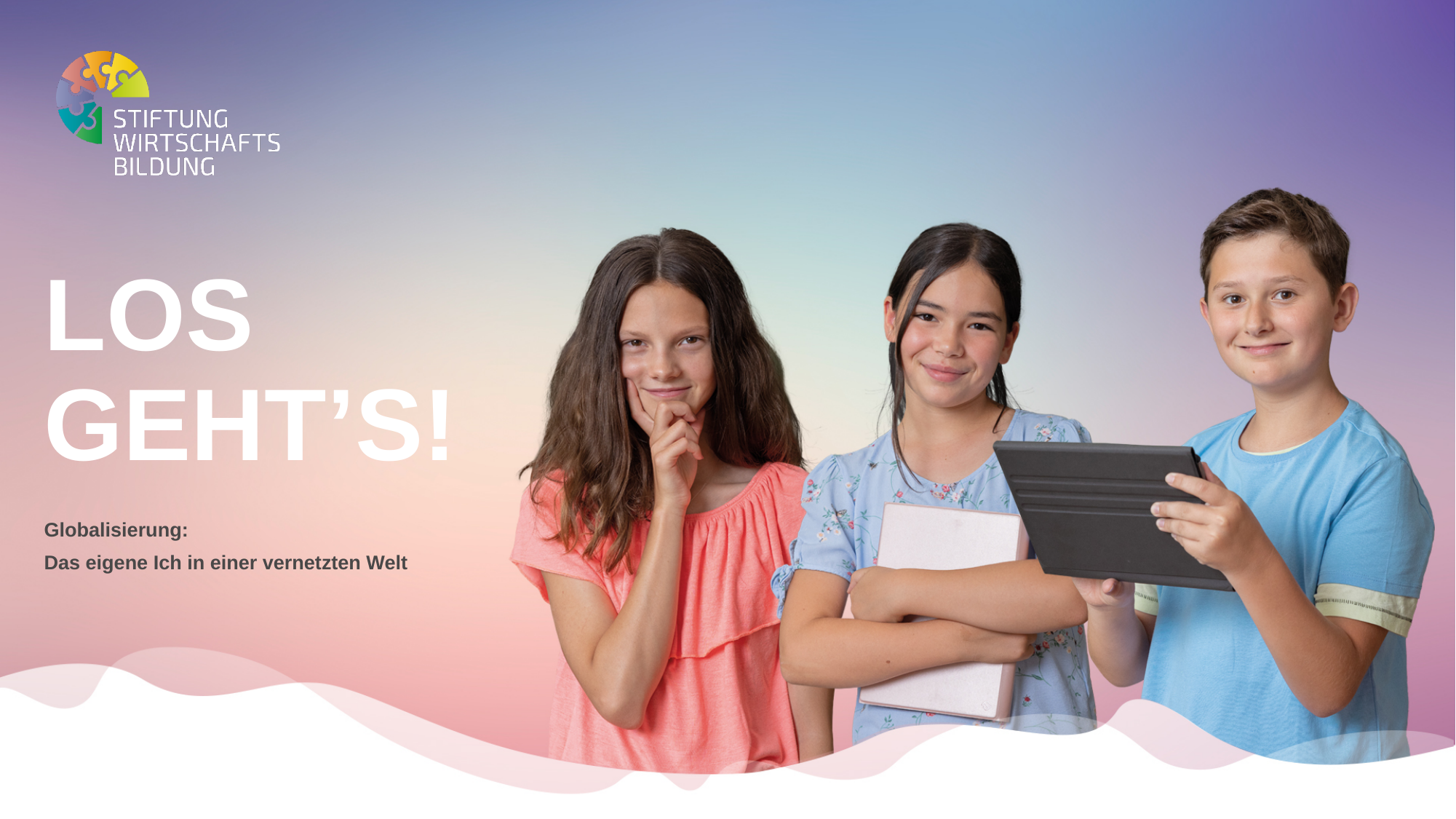

# Los Geht’s!
Globalisierung:
Das eigene Ich in einer vernetzten Welt